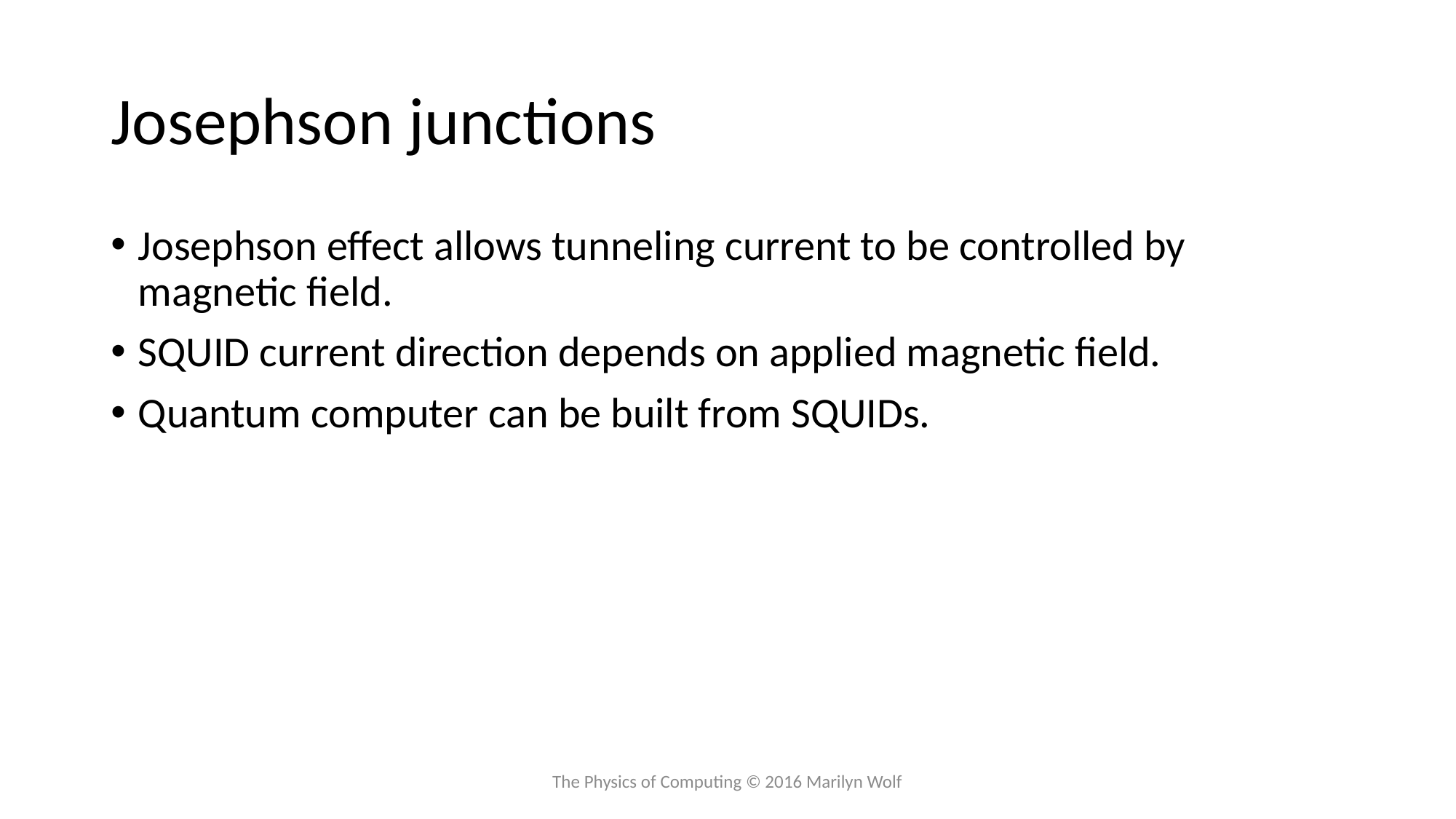

# Josephson junctions
Josephson effect allows tunneling current to be controlled by magnetic field.
SQUID current direction depends on applied magnetic field.
Quantum computer can be built from SQUIDs.
The Physics of Computing © 2016 Marilyn Wolf